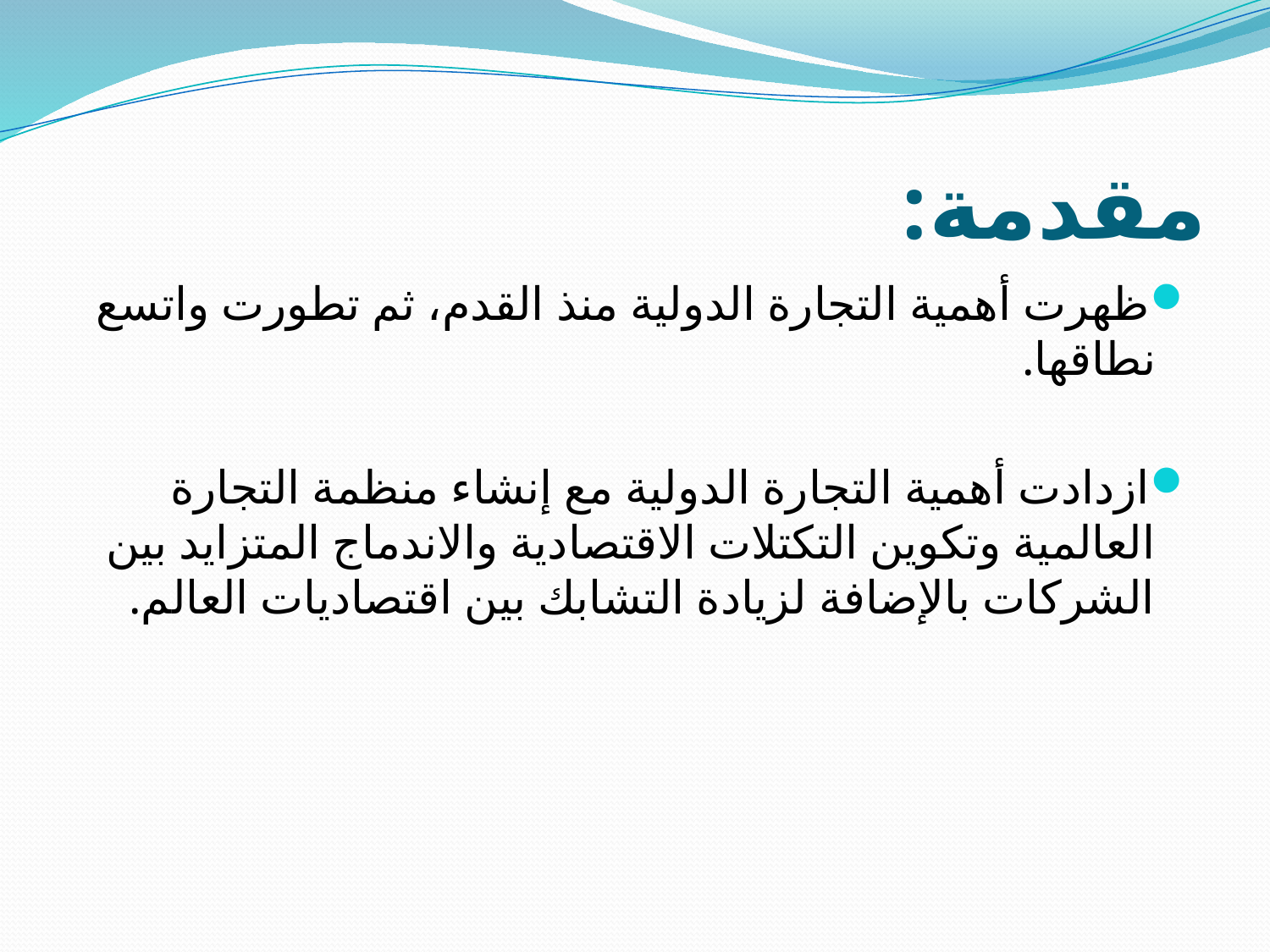

# مقدمة:
ظهرت أهمية التجارة الدولية منذ القدم، ثم تطورت واتسع نطاقها.

ازدادت أهمية التجارة الدولية مع إنشاء منظمة التجارة العالمية وتكوين التكتلات الاقتصادية والاندماج المتزايد بين الشركات بالإضافة لزيادة التشابك بين اقتصاديات العالم.